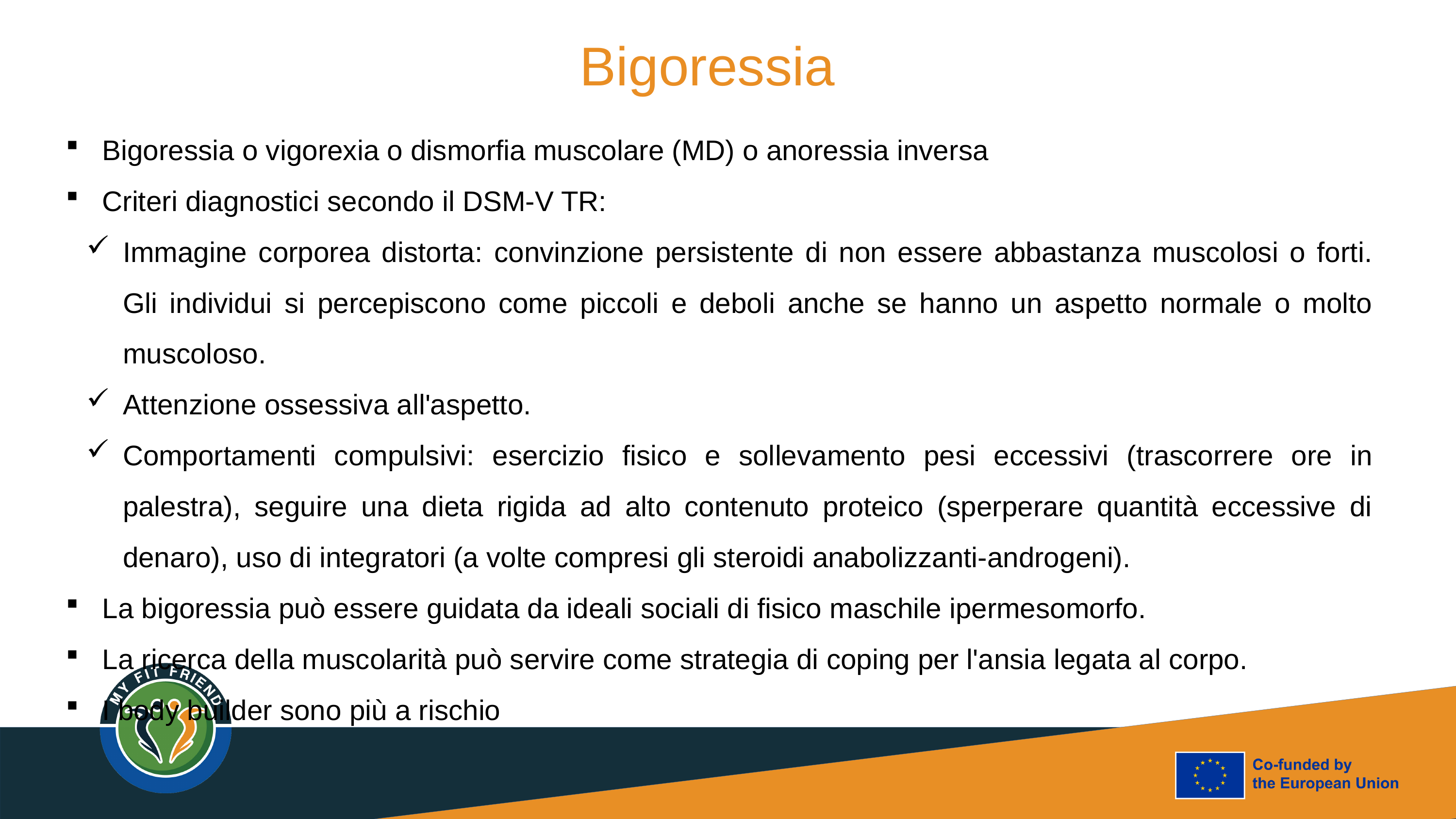

Bigoressia
Bigoressia o vigorexia o dismorfia muscolare (MD) o anoressia inversa
Criteri diagnostici secondo il DSM-V TR:
Immagine corporea distorta: convinzione persistente di non essere abbastanza muscolosi o forti. Gli individui si percepiscono come piccoli e deboli anche se hanno un aspetto normale o molto muscoloso.
Attenzione ossessiva all'aspetto.
Comportamenti compulsivi: esercizio fisico e sollevamento pesi eccessivi (trascorrere ore in palestra), seguire una dieta rigida ad alto contenuto proteico (sperperare quantità eccessive di denaro), uso di integratori (a volte compresi gli steroidi anabolizzanti-androgeni).
La bigoressia può essere guidata da ideali sociali di fisico maschile ipermesomorfo.
La ricerca della muscolarità può servire come strategia di coping per l'ansia legata al corpo.
I body builder sono più a rischio